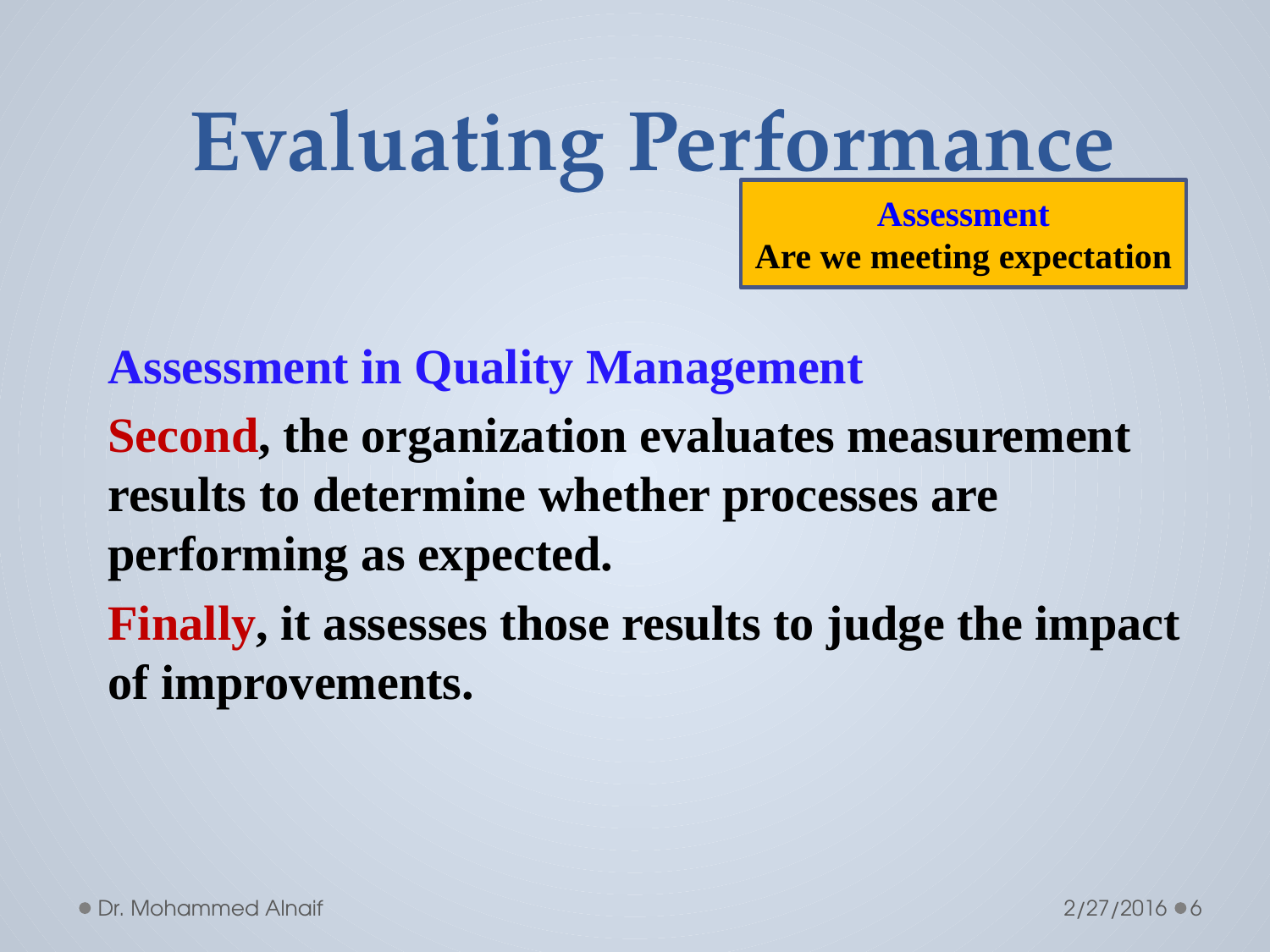

# Evaluating Performance
Assessment
Are we meeting expectation
Assessment in Quality Management
Second, the organization evaluates measurement results to determine whether processes are performing as expected.
Finally, it assesses those results to judge the impact of improvements.

Dr. Mohammed Alnaif
2/27/2016
6